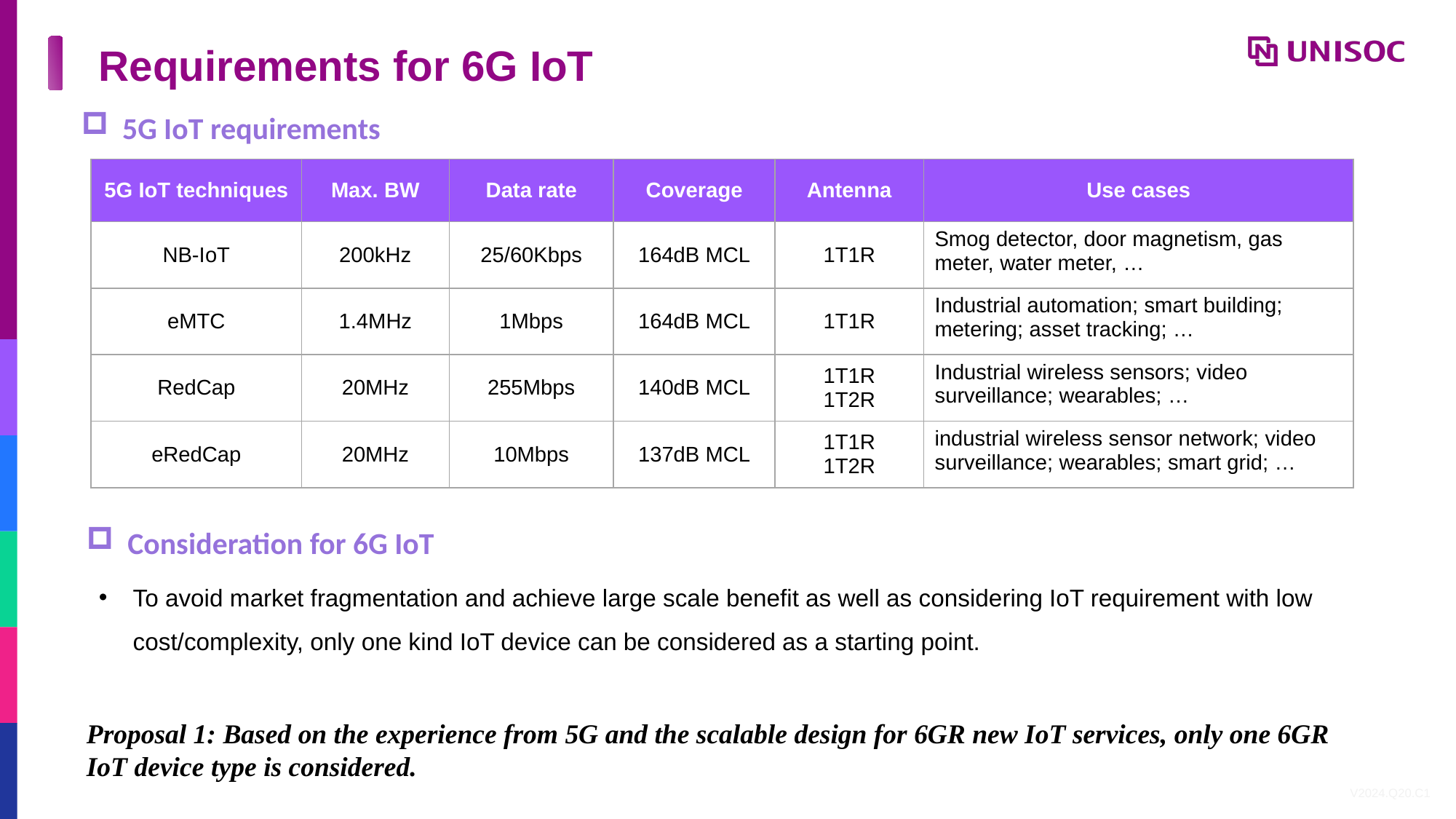

Requirements for 6G IoT
 5G IoT requirements
| 5G IoT techniques | Max. BW | Data rate | Coverage | Antenna | Use cases |
| --- | --- | --- | --- | --- | --- |
| NB-IoT | 200kHz | 25/60Kbps | 164dB MCL | 1T1R | Smog detector, door magnetism, gas meter, water meter, … |
| eMTC | 1.4MHz | 1Mbps | 164dB MCL | 1T1R | Industrial automation; smart building; metering; asset tracking; … |
| RedCap | 20MHz | 255Mbps | 140dB MCL | 1T1R 1T2R | Industrial wireless sensors; video surveillance; wearables; … |
| eRedCap | 20MHz | 10Mbps | 137dB MCL | 1T1R 1T2R | industrial wireless sensor network; video surveillance; wearables; smart grid; … |
 Consideration for 6G IoT
To avoid market fragmentation and achieve large scale benefit as well as considering IoT requirement with low cost/complexity, only one kind IoT device can be considered as a starting point.
Proposal 1: Based on the experience from 5G and the scalable design for 6GR new IoT services, only one 6GR IoT device type is considered.